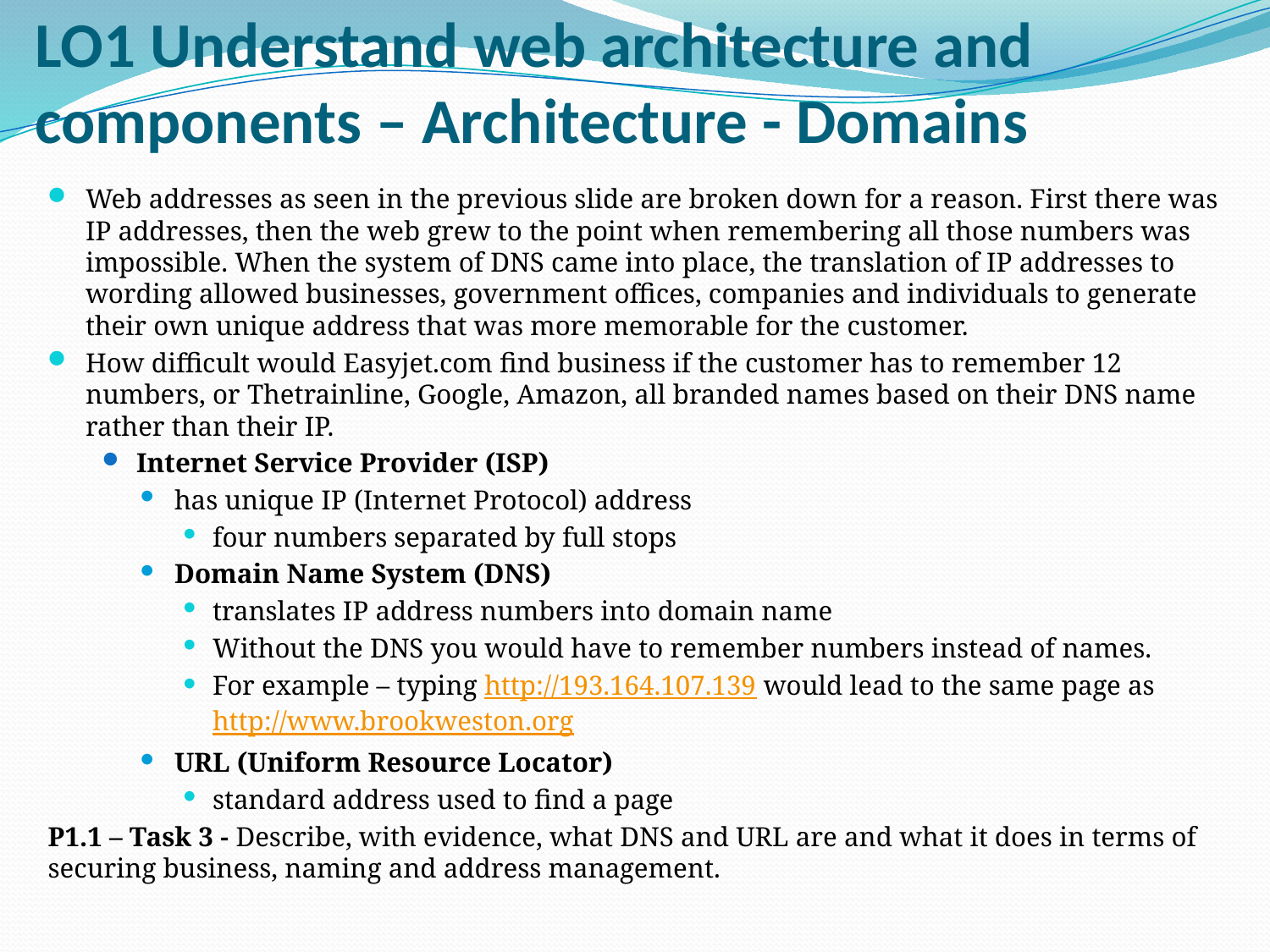

# LO1 Understand web architecture and components – Architecture - Domains
Web addresses as seen in the previous slide are broken down for a reason. First there was IP addresses, then the web grew to the point when remembering all those numbers was impossible. When the system of DNS came into place, the translation of IP addresses to wording allowed businesses, government offices, companies and individuals to generate their own unique address that was more memorable for the customer.
How difficult would Easyjet.com find business if the customer has to remember 12 numbers, or Thetrainline, Google, Amazon, all branded names based on their DNS name rather than their IP.
Internet Service Provider (ISP)
has unique IP (Internet Protocol) address
four numbers separated by full stops
Domain Name System (DNS)
translates IP address numbers into domain name
Without the DNS you would have to remember numbers instead of names.
For example – typing http://193.164.107.139 would lead to the same page as http://www.brookweston.org
URL (Uniform Resource Locator)
standard address used to find a page
P1.1 – Task 3 - Describe, with evidence, what DNS and URL are and what it does in terms of securing business, naming and address management.